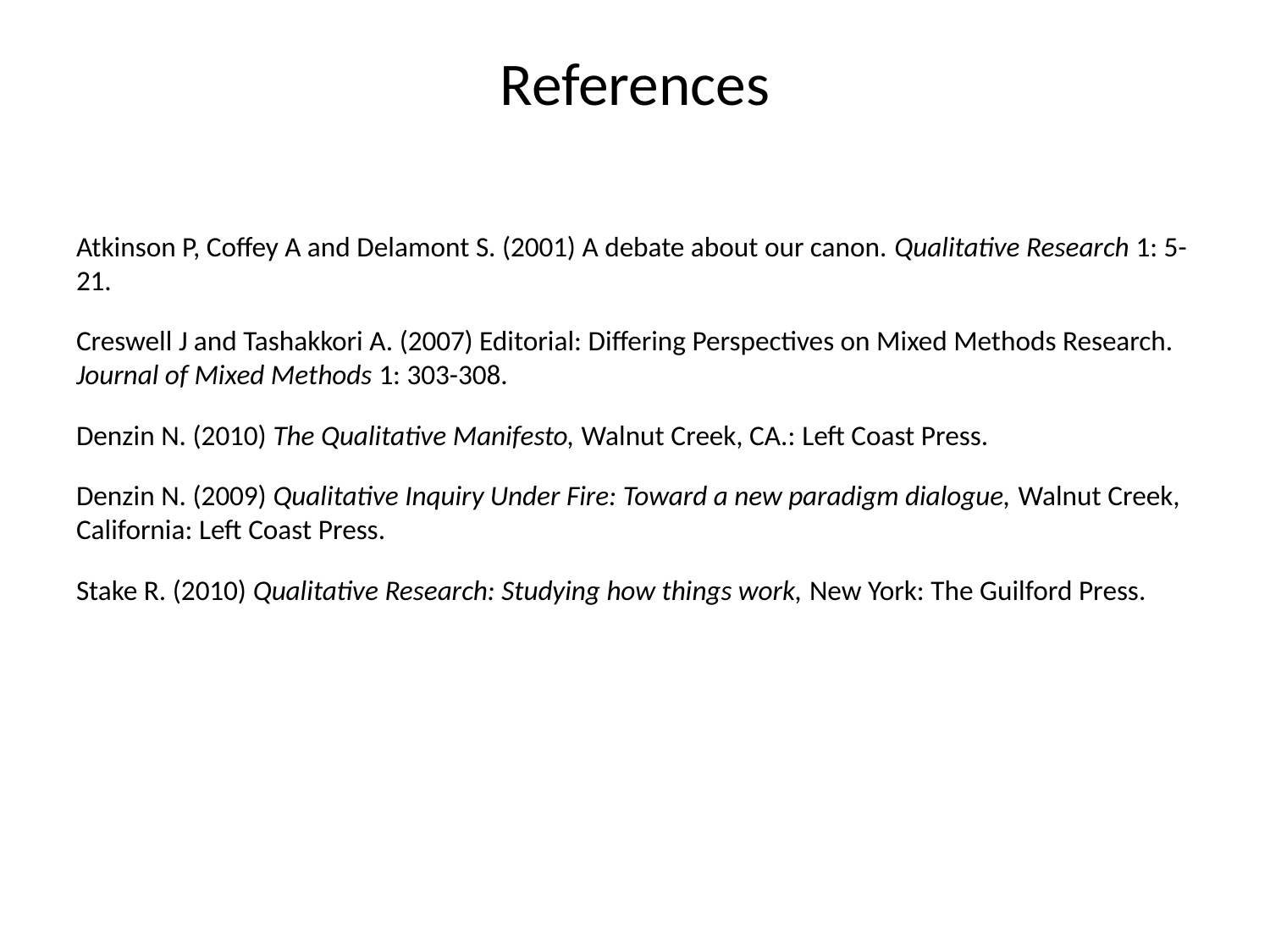

# References
Atkinson P, Coffey A and Delamont S. (2001) A debate about our canon. Qualitative Research 1: 5-21.
Creswell J and Tashakkori A. (2007) Editorial: Differing Perspectives on Mixed Methods Research. Journal of Mixed Methods 1: 303-308.
Denzin N. (2010) The Qualitative Manifesto, Walnut Creek, CA.: Left Coast Press.
Denzin N. (2009) Qualitative Inquiry Under Fire: Toward a new paradigm dialogue, Walnut Creek, California: Left Coast Press.
Stake R. (2010) Qualitative Research: Studying how things work, New York: The Guilford Press.